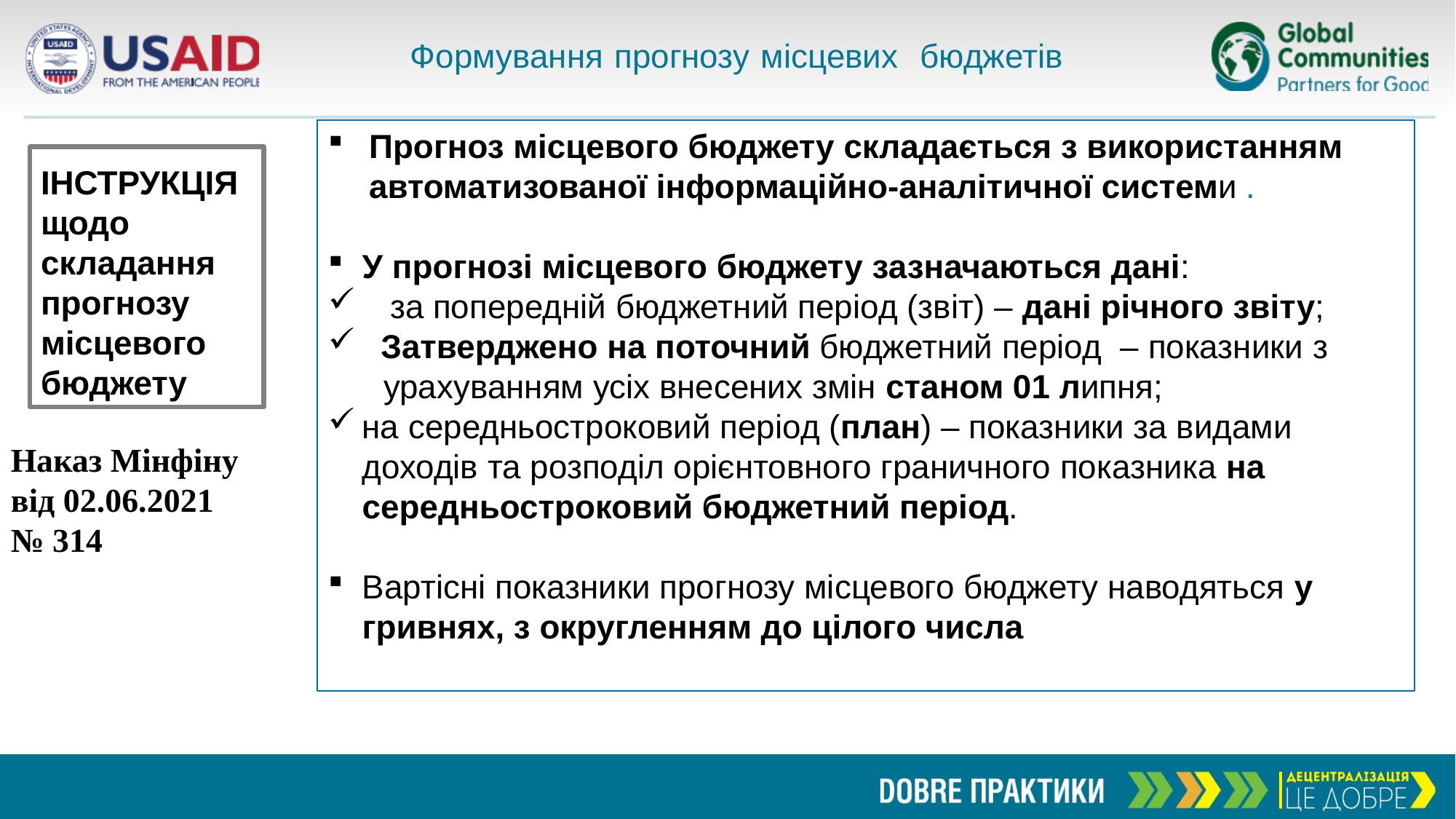

Формування прогнозу місцевих  бюджетів
Прогноз місцевого бюджету складається з використанням автоматизованої інформаційно-аналітичної системи .

У прогнозі місцевого бюджету зазначаються дані:
   за попередній бюджетний період (звіт) – дані річного звіту;
  Затверджено на поточний бюджетний період  – показники з
      урахуванням усіх внесених змін станом 01 липня;
на середньостроковий період (план) – показники за видами доходів та розподіл орієнтовного граничного показника на середньостроковий бюджетний період.

Вартісні показники прогнозу місцевого бюджету наводяться у гривнях, з округленням до цілого числа

ІНСТРУКЦІЯ
щодо складання прогнозу місцевого бюджету
Наказ Мінфіну від 02.06.2021 № 314